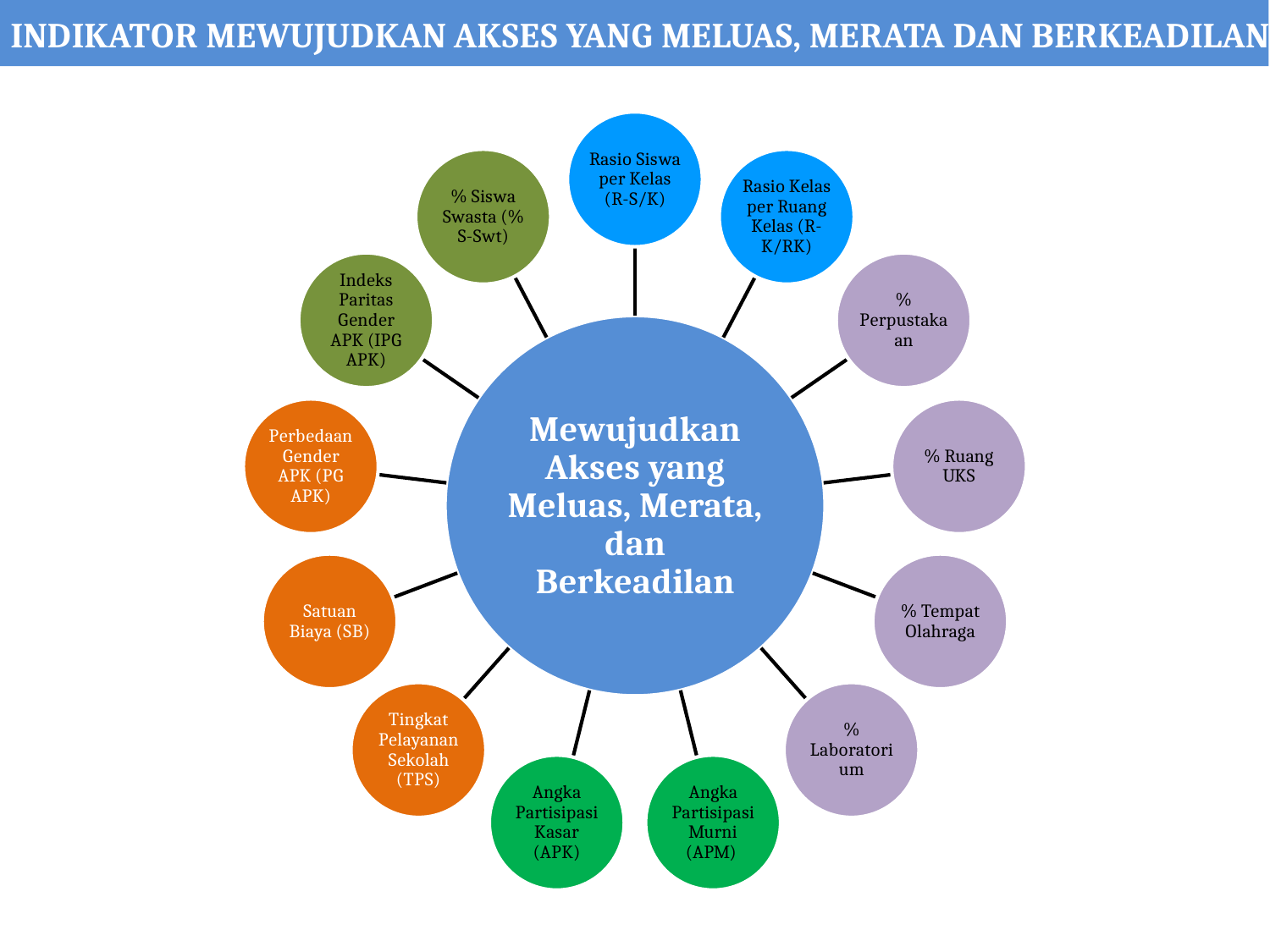

INDIKATOR MEWUJUDKAN AKSES YANG MELUAS, MERATA DAN BERKEADILAN
Mewujudkan Akses yang Meluas, Merata, dan Berkeadilan

Rasio Siswa per Kelas (R-S/K)

Rasio Kelas per Ruang Kelas (R-K/RK)

% Perpustakaan

% Ruang UKS

% Tempat Olahraga

% Laboratorium

Angka Partisipasi Murni (APM)

Angka Partisipasi Kasar (APK)

Tingkat Pelayanan Sekolah (TPS)

Satuan Biaya (SB)

Perbedaan Gender APK (PG APK)

Indeks Paritas Gender APK (IPG APK)

% Siswa Swasta (% S-Swt)